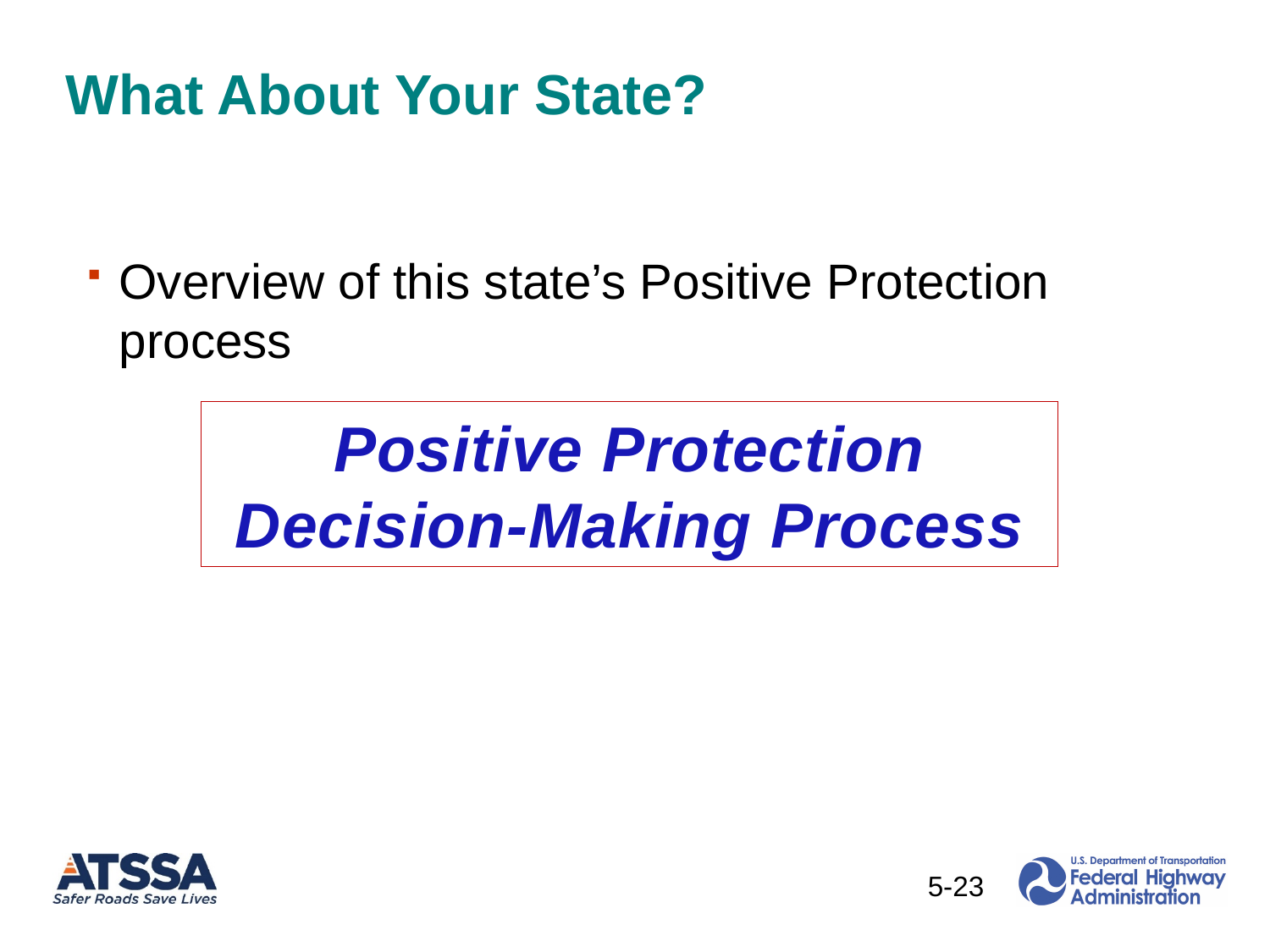

# What About Your State?
Overview of this state’s Positive Protection process

Positive Protection Decision-Making Process